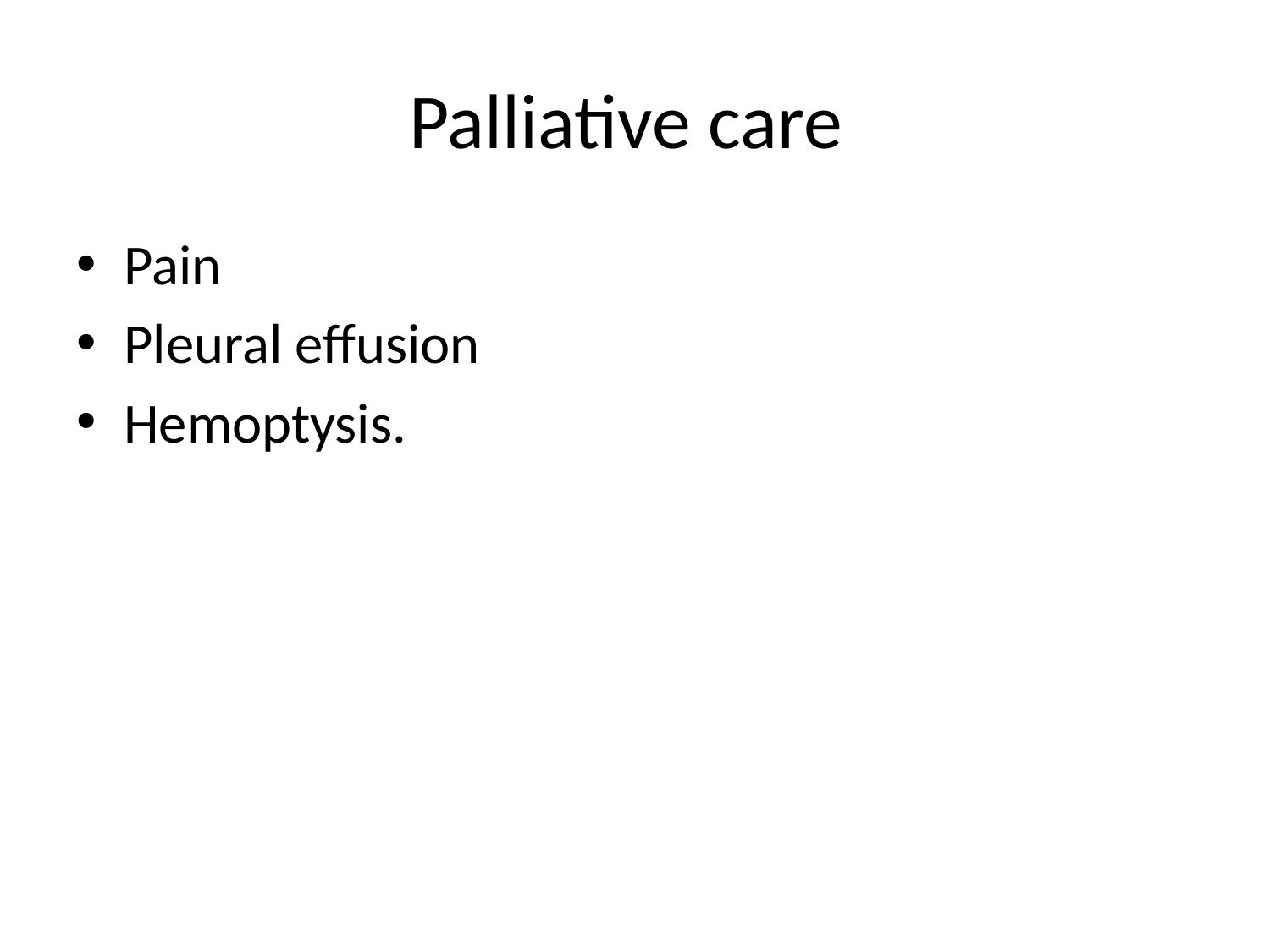

# Palliative care
Pain
Pleural effusion
Hemoptysis.